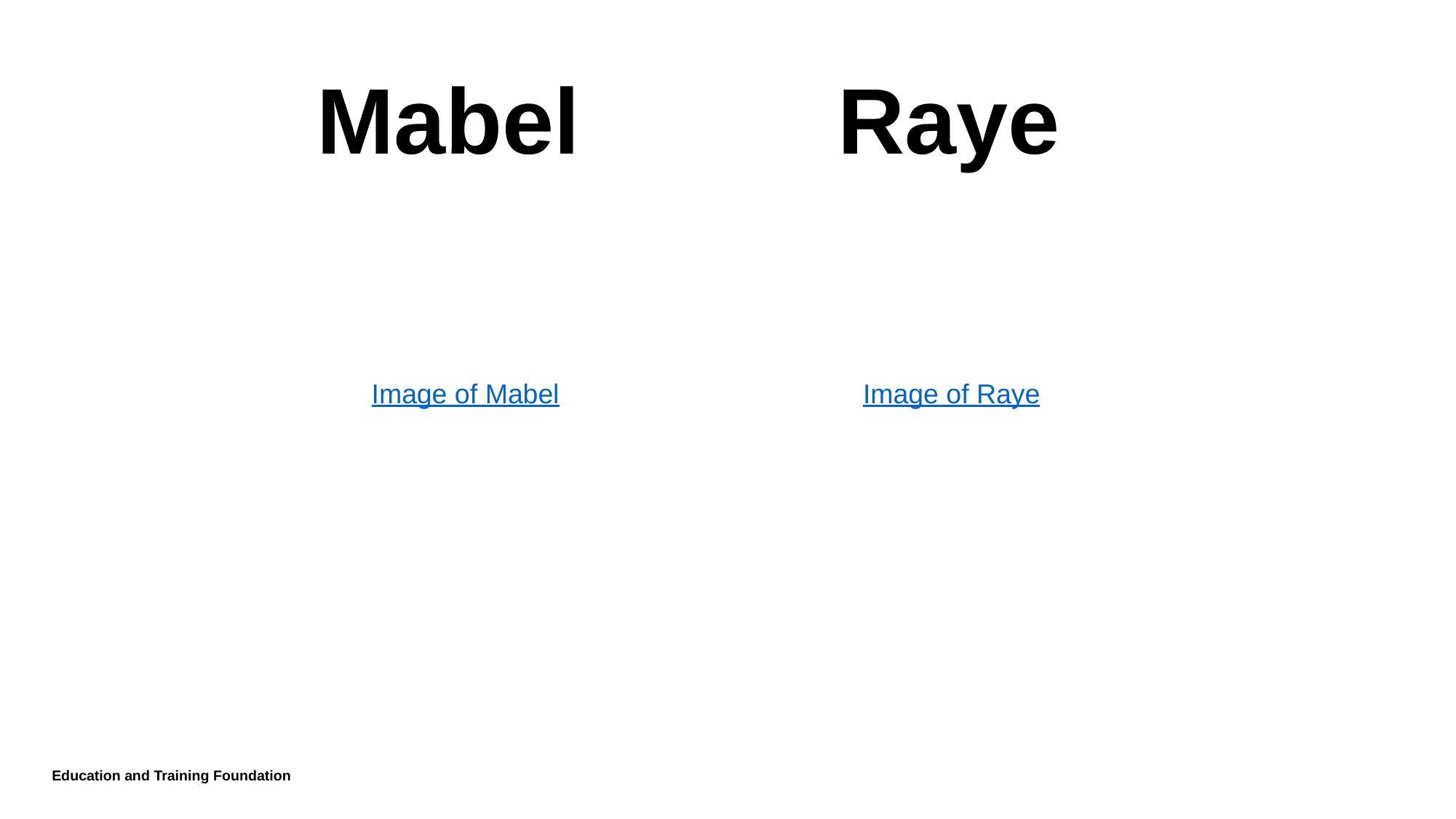

# Mabel          Raye
Image of Raye
Image of Mabel
Education and Training Foundation